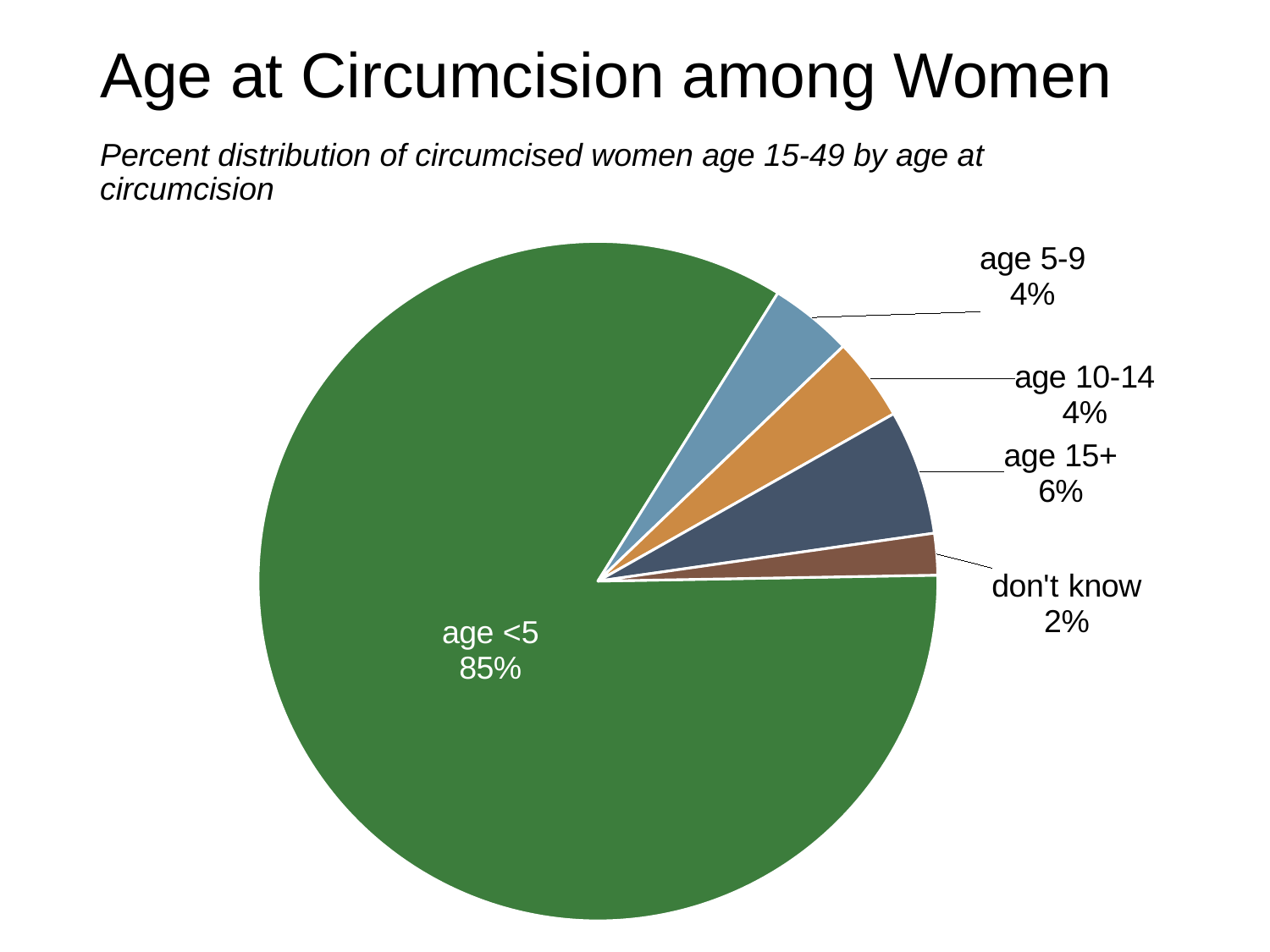

# Age at Circumcision among Women
Percent distribution of circumcised women age 15-49 by age at circumcision

### Chart

| Category | Sales |
|---|---|
| age <5 | 85.0 |
| age 5-9 | 4.0 |
| age 10-14 | 4.0 |
| age 15+ | 6.0 |
| don't know | 2.0 |